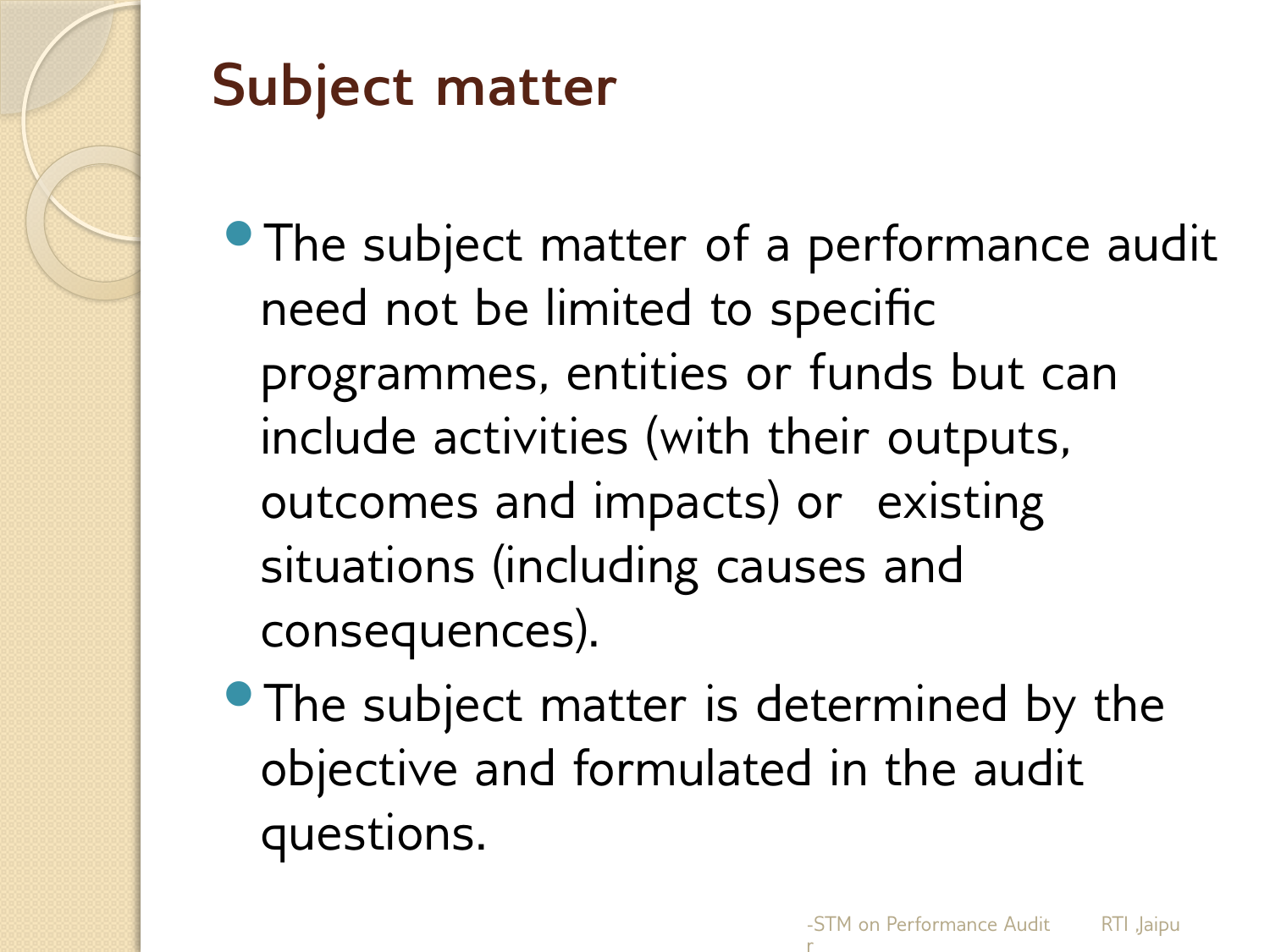

# Subject matter
The subject matter of a performance audit need not be limited to specific programmes, entities or funds but can include activities (with their outputs, outcomes and impacts) or  existing situations (including causes and consequences).
The subject matter is determined by the objective and formulated in the audit questions.
-STM on Performance Audit        RTI ,Jaipur